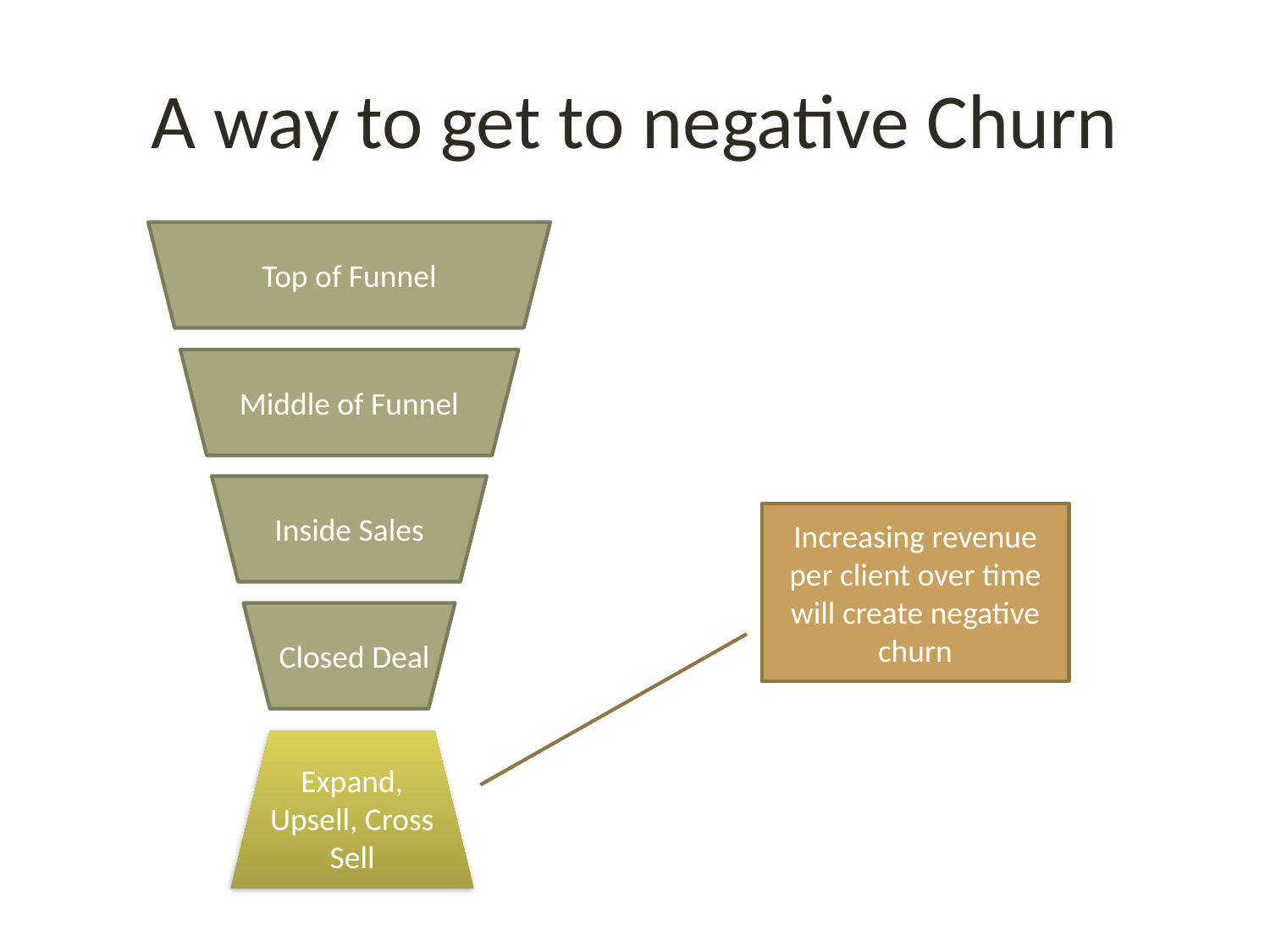

# A way to get to negative Churn

Top of Funnel

Middle of Funnel

Inside Sales
Increasing revenue per client over time will create negative churn

Closed Deal
Expand, Upsell, Cross Sell